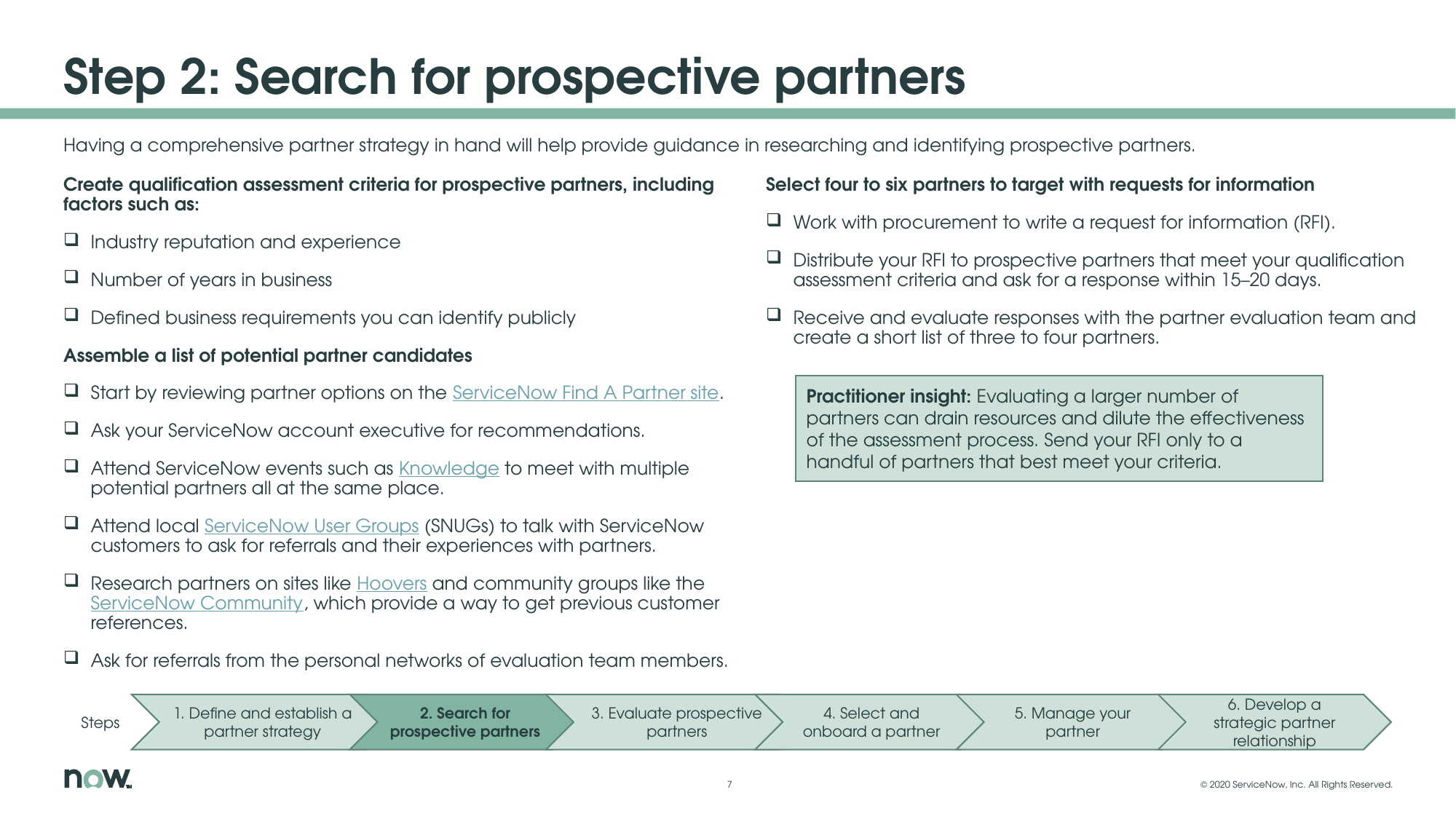

# Step 2: Search for prospective partners

Having a comprehensive partner strategy in hand will help provide guidance in researching and identifying prospective partners.

Create qualification assessment criteria for prospective partners, including factors such as:
Industry reputation and experience
Number of years in business
Defined business requirements you can identify publicly

Select four to six partners to target with requests for information
Work with procurement to write a request for information (RFI).
Distribute your RFI to prospective partners that meet your qualification assessment criteria and ask for a response within 15–20 days.
Receive and evaluate responses with the partner evaluation team and create a short list of three to four partners.

Assemble a list of potential partner candidates
Start by reviewing partner options on the ServiceNow Find A Partner site.
Ask your ServiceNow account executive for recommendations.
Attend ServiceNow events such as Knowledge to meet with multiple potential partners all at the same place.
Attend local ServiceNow User Groups (SNUGs) to talk with ServiceNow customers to ask for referrals and their experiences with partners.
Research partners on sites like Hoovers and community groups like the ServiceNow Community, which provide a way to get previous customer references.
Ask for referrals from the personal networks of evaluation team members.

Practitioner insight: Evaluating a larger number of partners can drain resources and dilute the effectiveness of the assessment process. Send your RFI only to a handful of partners that best meet your criteria.
Steps
1. Define and establish a partner strategy
2. Search for prospective partners
3. Evaluate prospective partners
4. Select and onboard a partner
5. Manage your partner
6. Develop a strategic partner relationship